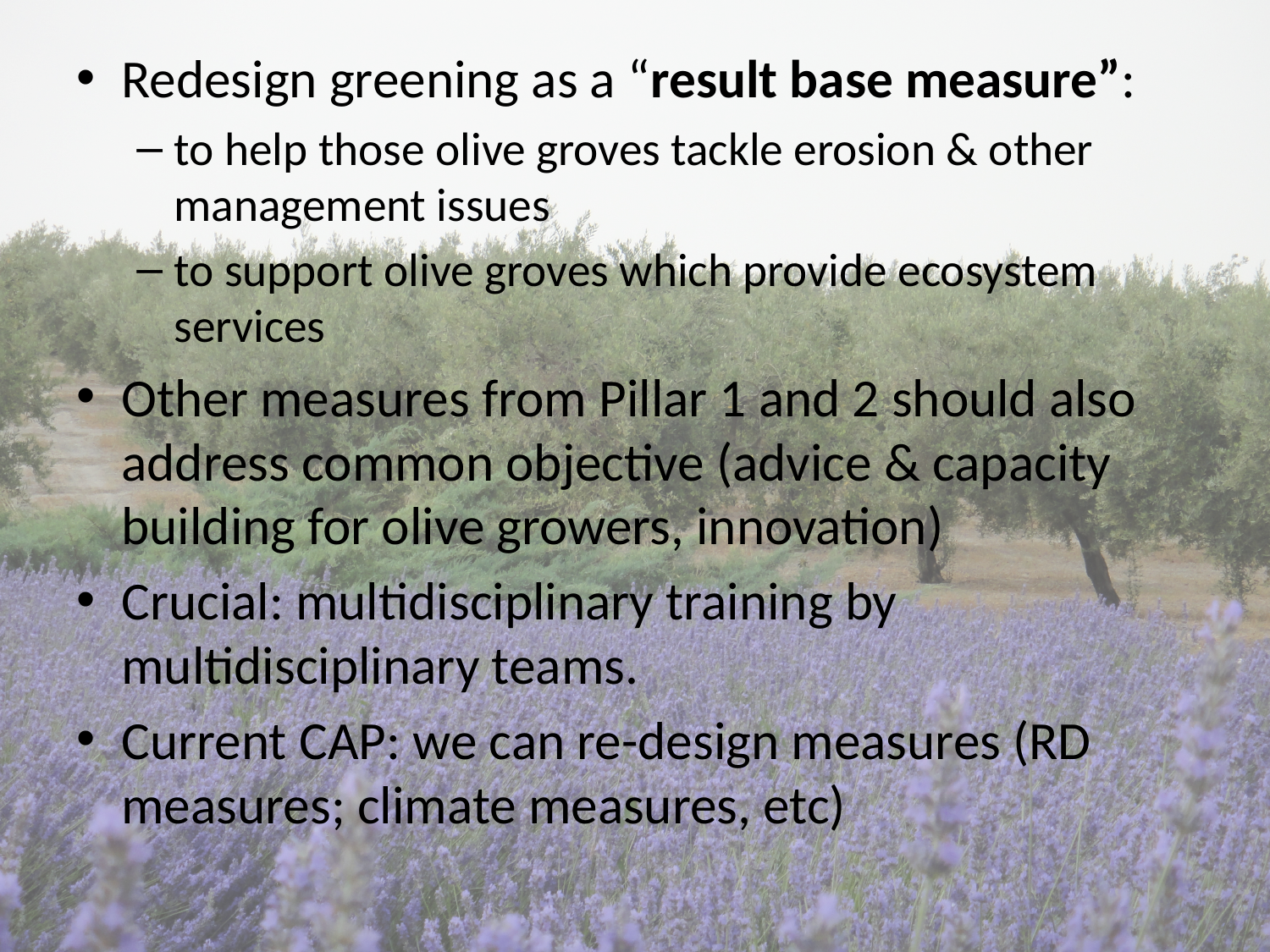

#
Redesign greening as a “result base measure”:
to help those olive groves tackle erosion & other management issues
to support olive groves which provide ecosystem services
Other measures from Pillar 1 and 2 should also address common objective (advice & capacity building for olive growers, innovation)
Crucial: multidisciplinary training by multidisciplinary teams.
Current CAP: we can re-design measures (RD measures; climate measures, etc)